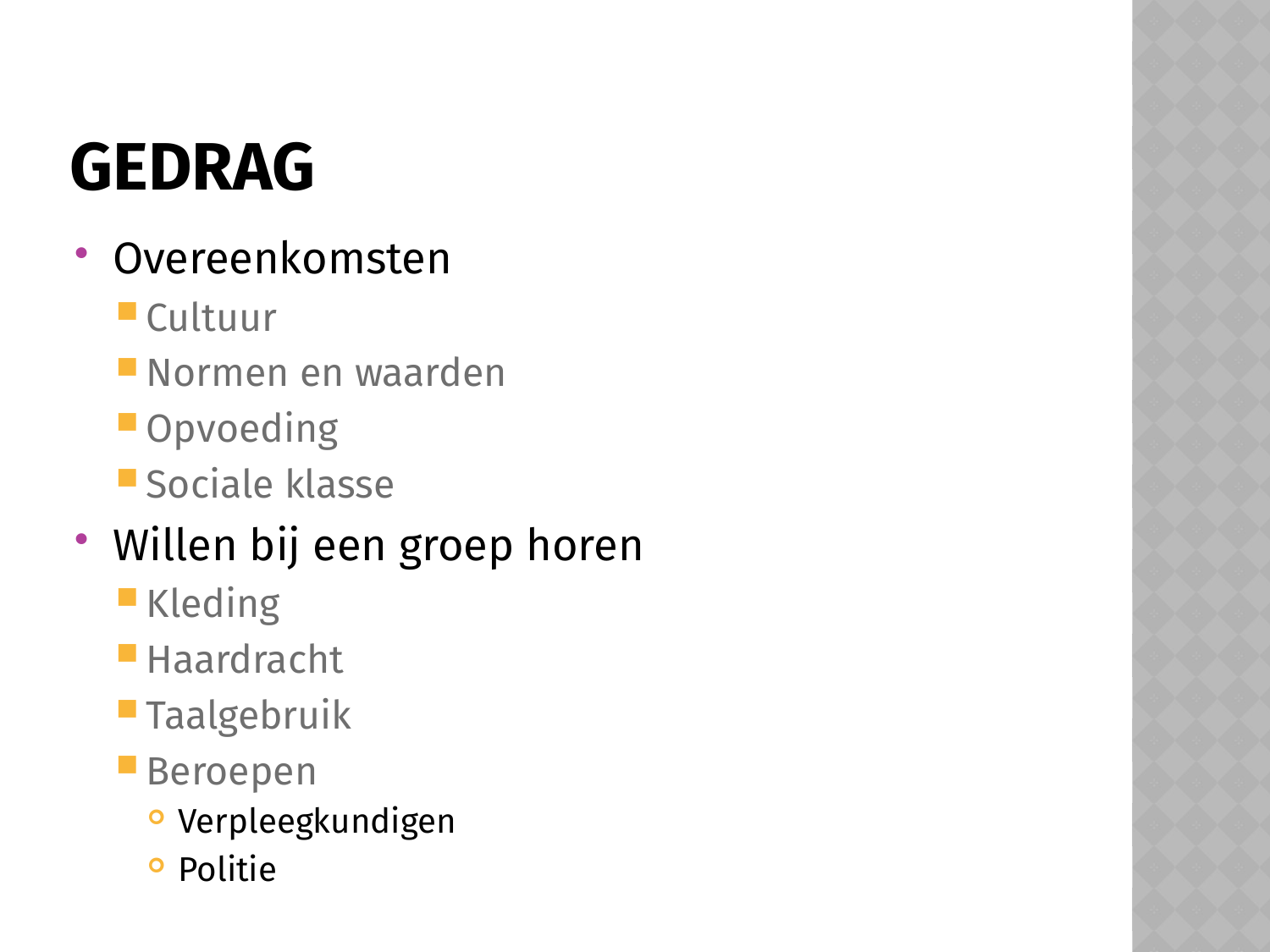

# gedrag
Overeenkomsten
Cultuur
Normen en waarden
Opvoeding
Sociale klasse
Willen bij een groep horen
Kleding
Haardracht
Taalgebruik
Beroepen
Verpleegkundigen
Politie